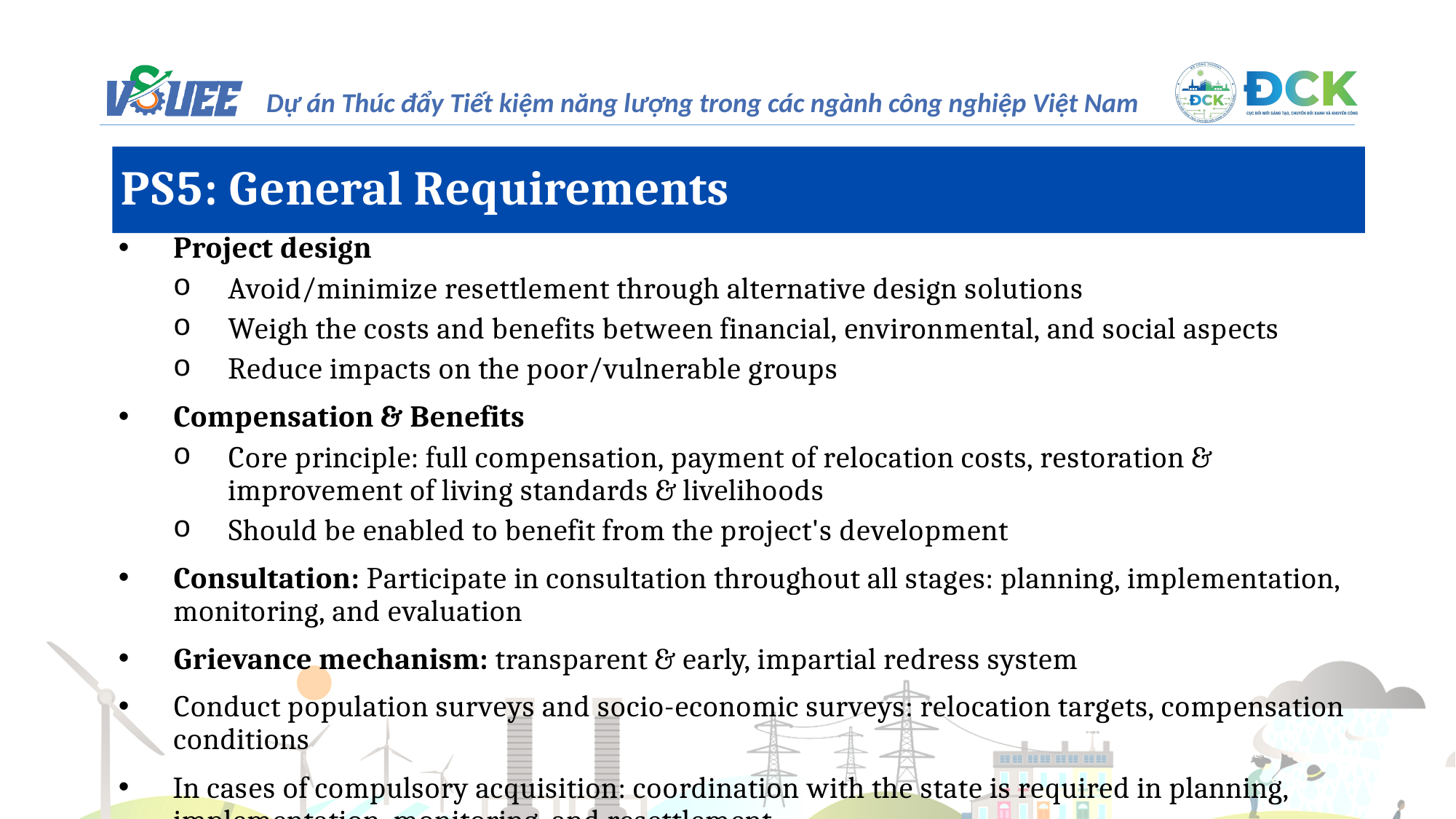

PS5: General Requirements
Project design
Avoid/minimize resettlement through alternative design solutions
Weigh the costs and benefits between financial, environmental, and social aspects
Reduce impacts on the poor/vulnerable groups
Compensation & Benefits
Core principle: full compensation, payment of relocation costs, restoration & improvement of living standards & livelihoods
Should be enabled to benefit from the project's development
Consultation: Participate in consultation throughout all stages: planning, implementation, monitoring, and evaluation
Grievance mechanism: transparent & early, impartial redress system
Conduct population surveys and socio-economic surveys: relocation targets, compensation conditions
In cases of compulsory acquisition: coordination with the state is required in planning, implementation, monitoring, and resettlement